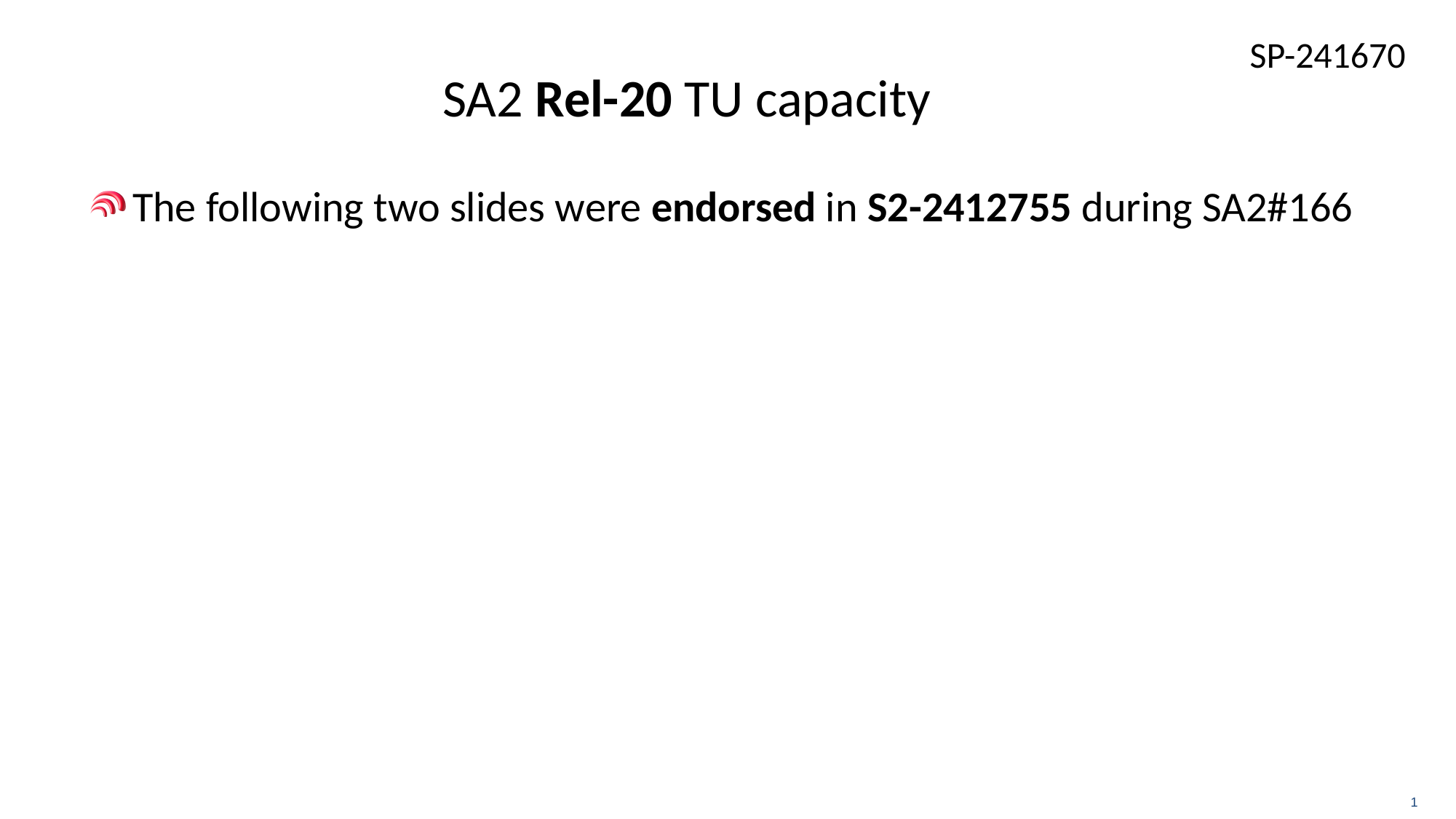

# SA2 Rel-20 TU capacity
The following two slides were endorsed in S2-2412755 during SA2#166